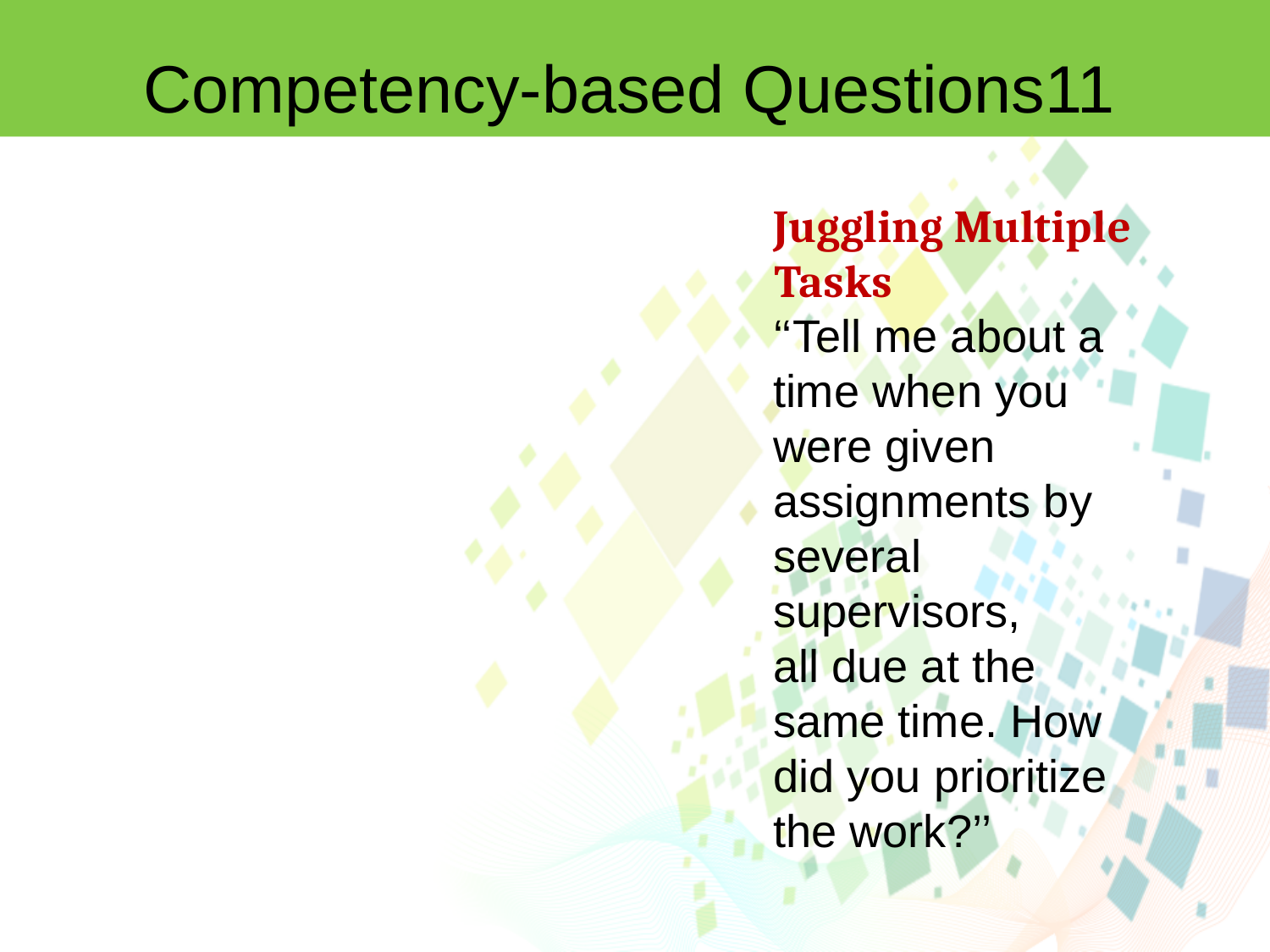

Competency-based Questions11
Juggling Multiple Tasks
‘‘Tell me about a time when you were given assignments by several supervisors,
all due at the same time. How did you prioritize the work?’’